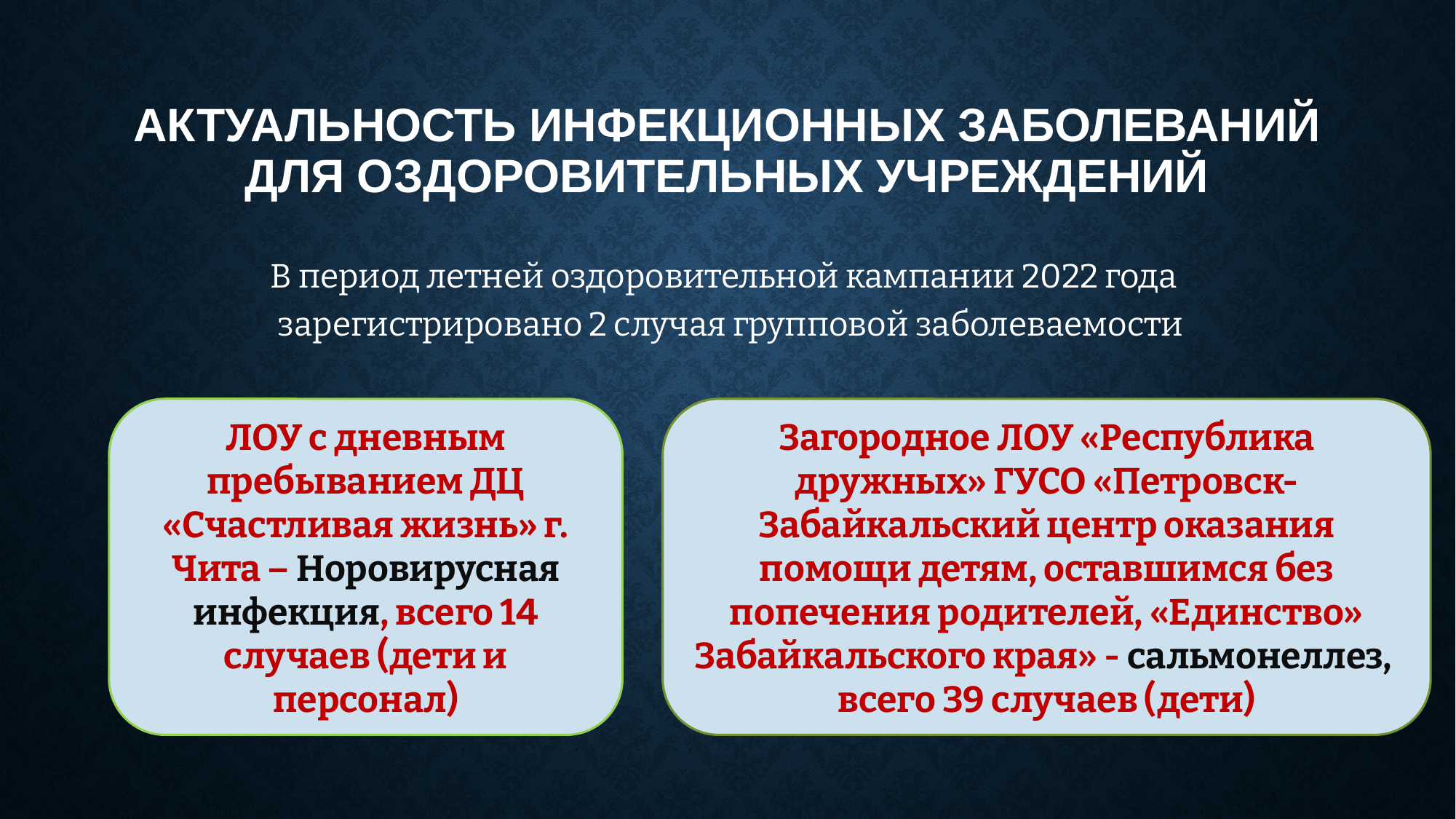

# Актуальность инфекционных заболеваний для оздоровительных учреждений
В период летней оздоровительной кампании 2022 года
 зарегистрировано 2 случая групповой заболеваемости
ЛОУ с дневным пребыванием ДЦ «Счастливая жизнь» г. Чита – Норовирусная инфекция, всего 14 случаев (дети и персонал)

Загородное ЛОУ «Республика дружных» ГУСО «Петровск-Забайкальский центр оказания помощи детям, оставшимся без попечения родителей, «Единство» Забайкальского края» - сальмонеллез,
всего 39 случаев (дети)